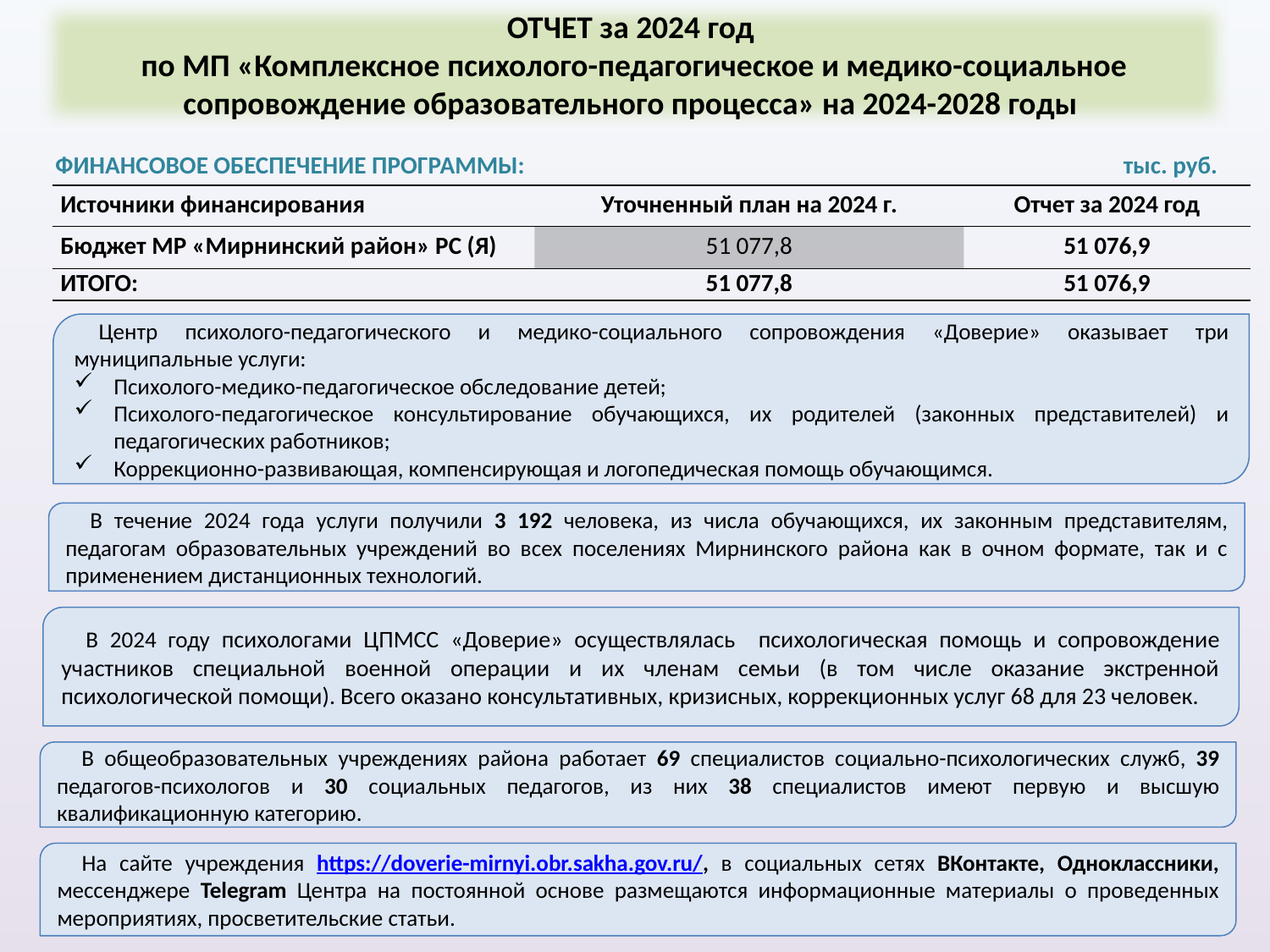

ОТЧЕТ за 2024 год
по МП «Комплексное психолого-педагогическое и медико-социальное сопровождение образовательного процесса» на 2024-2028 годы
ФИНАНСОВОЕ ОБЕСПЕЧЕНИЕ ПРОГРАММЫ:                                                                                                             тыс. руб.
| Источники финансирования | Уточненный план на 2024 г. | Отчет за 2024 год |
| --- | --- | --- |
| Бюджет МР «Мирнинский район» РС (Я) | 51 077,8 | 51 076,9 |
| ИТОГО: | 51 077,8 | 51 076,9 |
Центр психолого-педагогического и медико-социального сопровождения «Доверие» оказывает три муниципальные услуги:
Психолого-медико-педагогическое обследование детей;
Психолого-педагогическое консультирование обучающихся, их родителей (законных представителей) и педагогических работников;
Коррекционно-развивающая, компенсирующая и логопедическая помощь обучающимся.
В течение 2024 года услуги получили 3 192 человека, из числа обучающихся, их законным представителям, педагогам образовательных учреждений во всех поселениях Мирнинского района как в очном формате, так и с применением дистанционных технологий.
В 2024 году психологами ЦПМСС «Доверие» осуществлялась  психологическая помощь и сопровождение участников специальной военной операции и их членам семьи (в том числе оказание экстренной психологической помощи). Всего оказано консультативных, кризисных, коррекционных услуг 68 для 23 человек.
В общеобразовательных учреждениях района работает 69 специалистов социально-психологических служб, 39 педагогов-психологов и 30 социальных педагогов, из них 38 специалистов имеют первую и высшую квалификационную категорию.
На сайте учреждения https://doverie-mirnyi.obr.sakha.gov.ru/, в социальных сетях ВКонтакте, Одноклассники, мессенджере Telegram Центра на постоянной основе размещаются информационные материалы о проведенных мероприятиях, просветительские статьи.